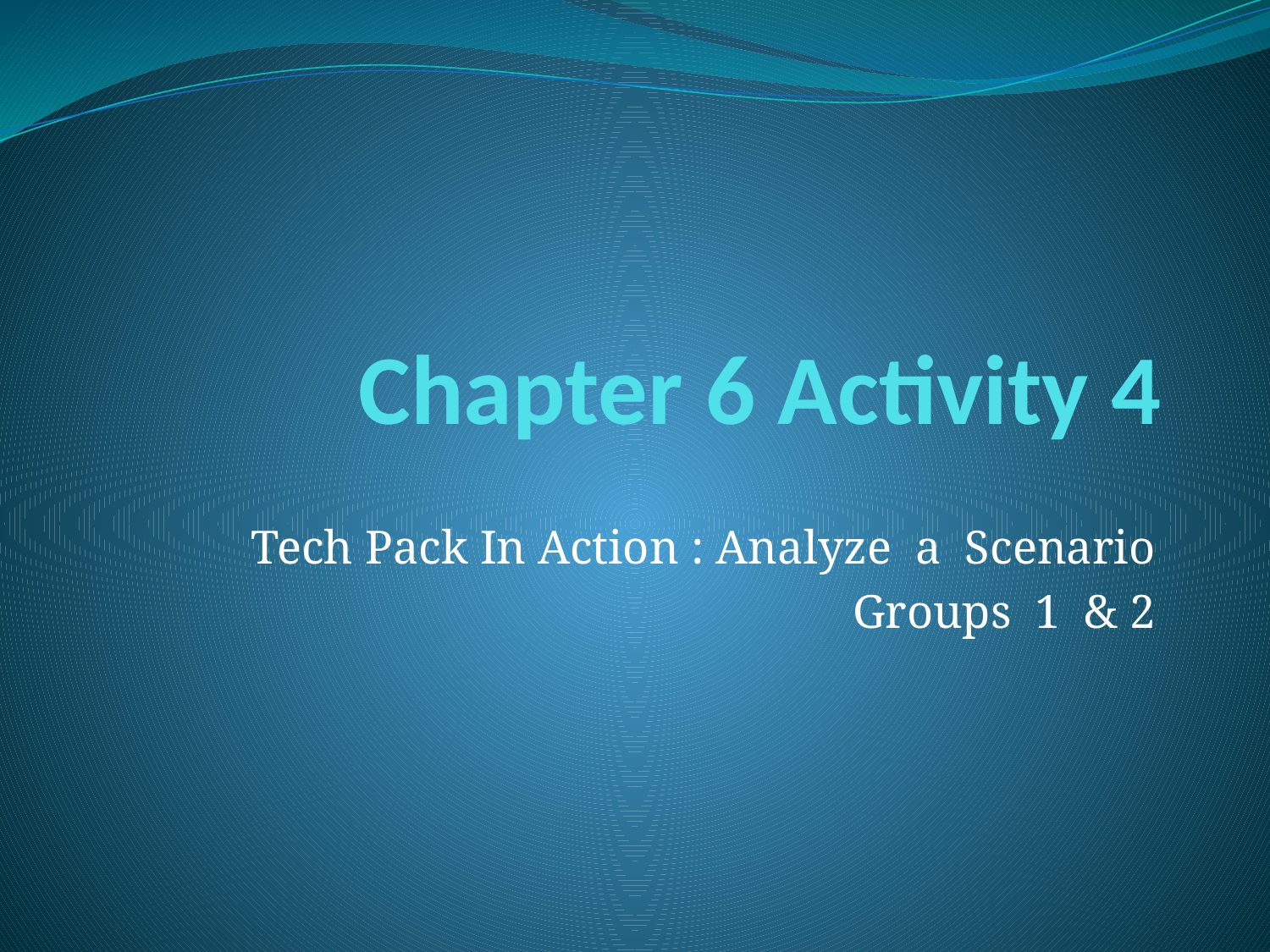

# Chapter 6 Activity 4

Tech Pack In Action : Analyze  a  Scenario
Groups  1  & 2